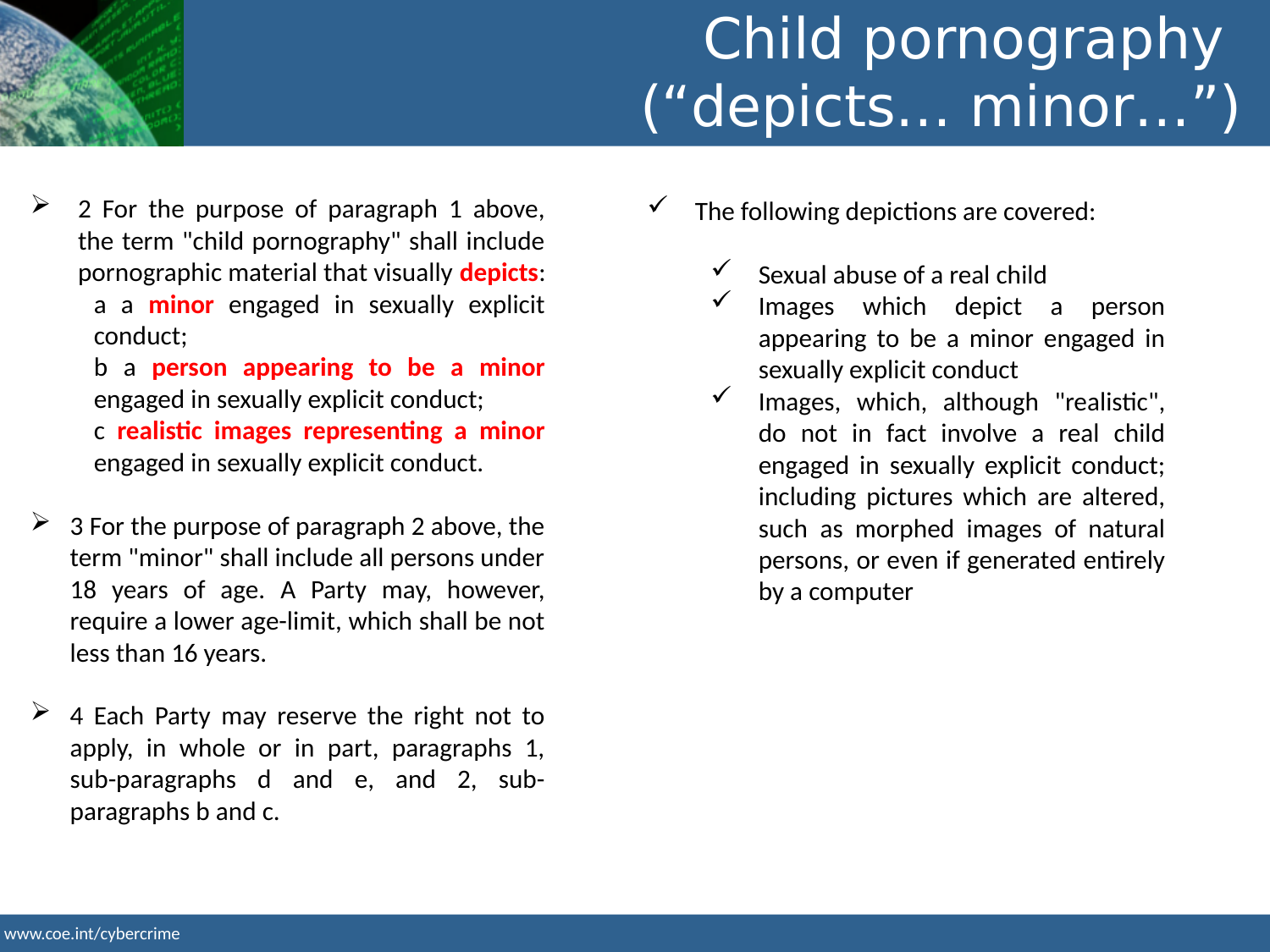

Child pornography
(“depicts… minor…”)
2 For the purpose of paragraph 1 above, the term "child pornography" shall include pornographic material that visually depicts:
a a minor engaged in sexually explicit conduct;
b a person appearing to be a minor engaged in sexually explicit conduct;
c realistic images representing a minor engaged in sexually explicit conduct.

3 For the purpose of paragraph 2 above, the term "minor" shall include all persons under 18 years of age. A Party may, however, require a lower age-limit, which shall be not less than 16 years.

4 Each Party may reserve the right not to apply, in whole or in part, paragraphs 1, sub-paragraphs d and e, and 2, sub-paragraphs b and c.
The following depictions are covered:

Sexual abuse of a real child
Images which depict a person appearing to be a minor engaged in sexually explicit conduct
Images, which, although "realistic", do not in fact involve a real child engaged in sexually explicit conduct; including pictures which are altered, such as morphed images of natural persons, or even if generated entirely by a computer